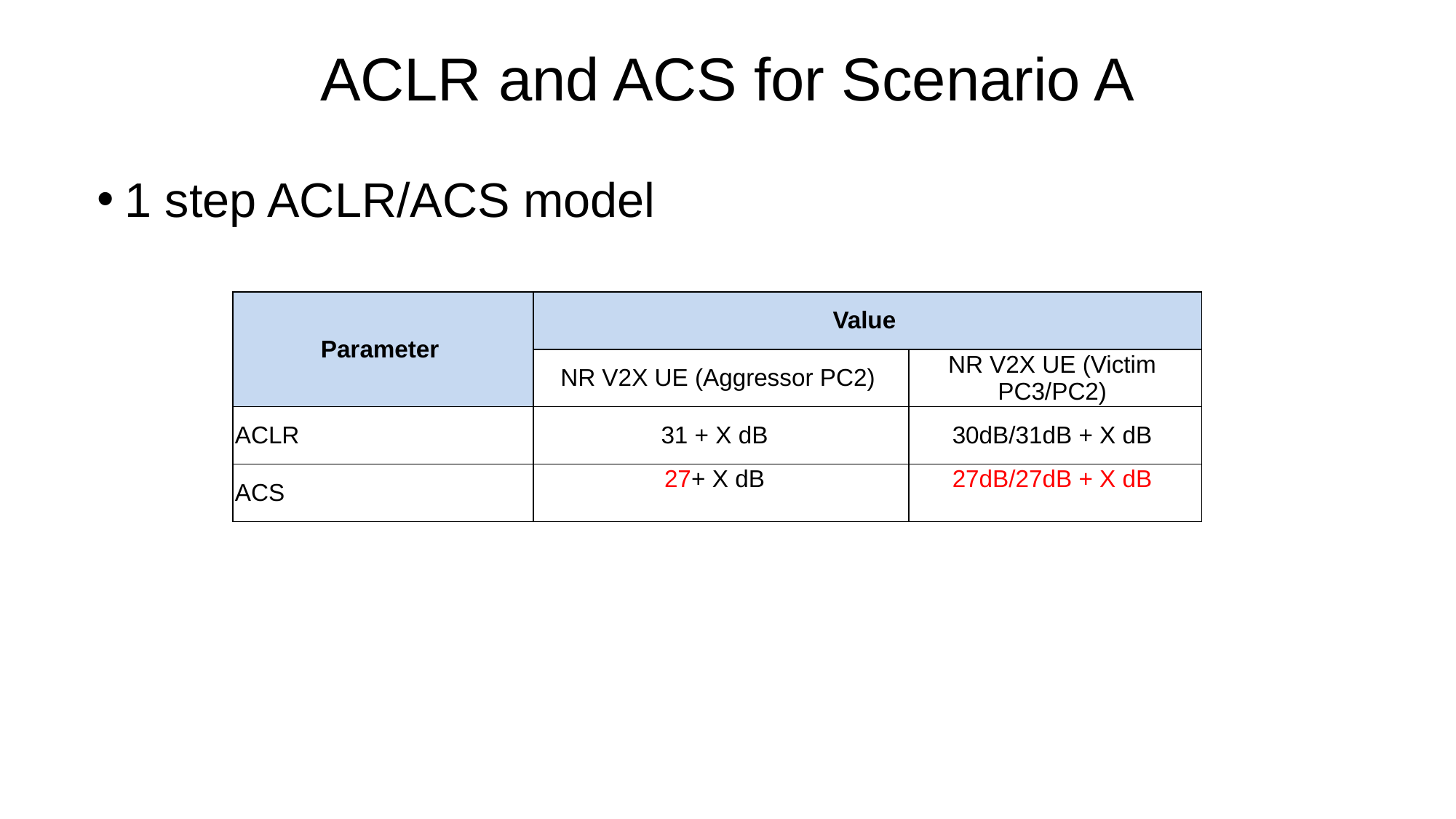

# ACLR and ACS for Scenario A
1 step ACLR/ACS model
| Parameter | Value |  |
| --- | --- | --- |
|  | NR V2X UE (Aggressor PC2) | NR V2X UE (Victim PC3/PC2) |
| ACLR | 31 + X dB | 30dB/31dB + X dB |
| ACS | 27+ X dB | 27dB/27dB + X dB |